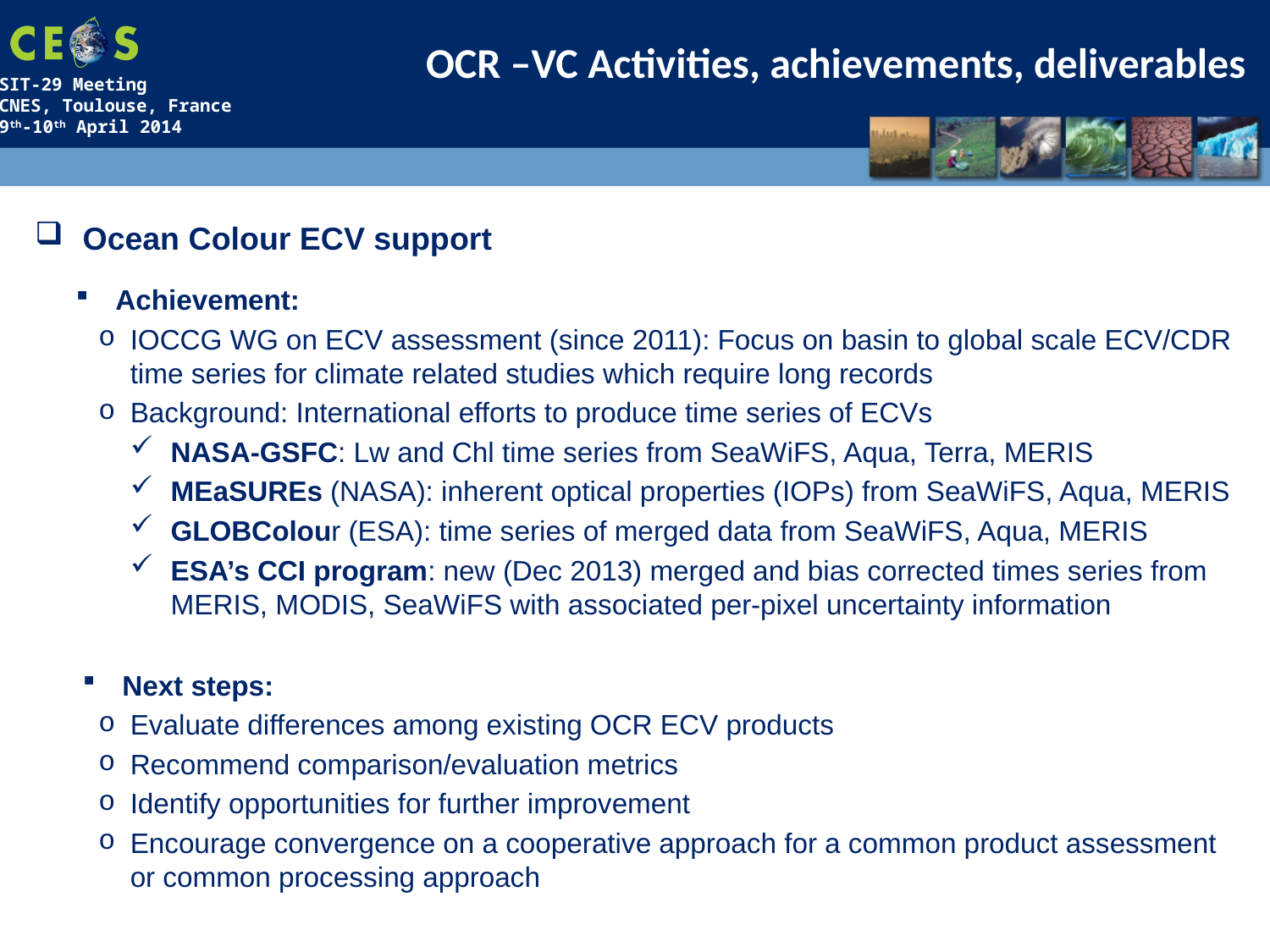

# OCR –VC Activities, achievements, deliverables
Ocean Colour ECV support

Achievement:
IOCCG WG on ECV assessment (since 2011): Focus on basin to global scale ECV/CDR time series for climate related studies which require long records
Background: International efforts to produce time series of ECVs
NASA-GSFC: Lw and Chl time series from SeaWiFS, Aqua, Terra, MERIS
MEaSUREs (NASA): inherent optical properties (IOPs) from SeaWiFS, Aqua, MERIS
GLOBColour (ESA): time series of merged data from SeaWiFS, Aqua, MERIS
ESA’s CCI program: new (Dec 2013) merged and bias corrected times series from MERIS, MODIS, SeaWiFS with associated per-pixel uncertainty information

Next steps:
Evaluate differences among existing OCR ECV products
Recommend comparison/evaluation metrics
Identify opportunities for further improvement
Encourage convergence on a cooperative approach for a common product assessment    or common processing approach